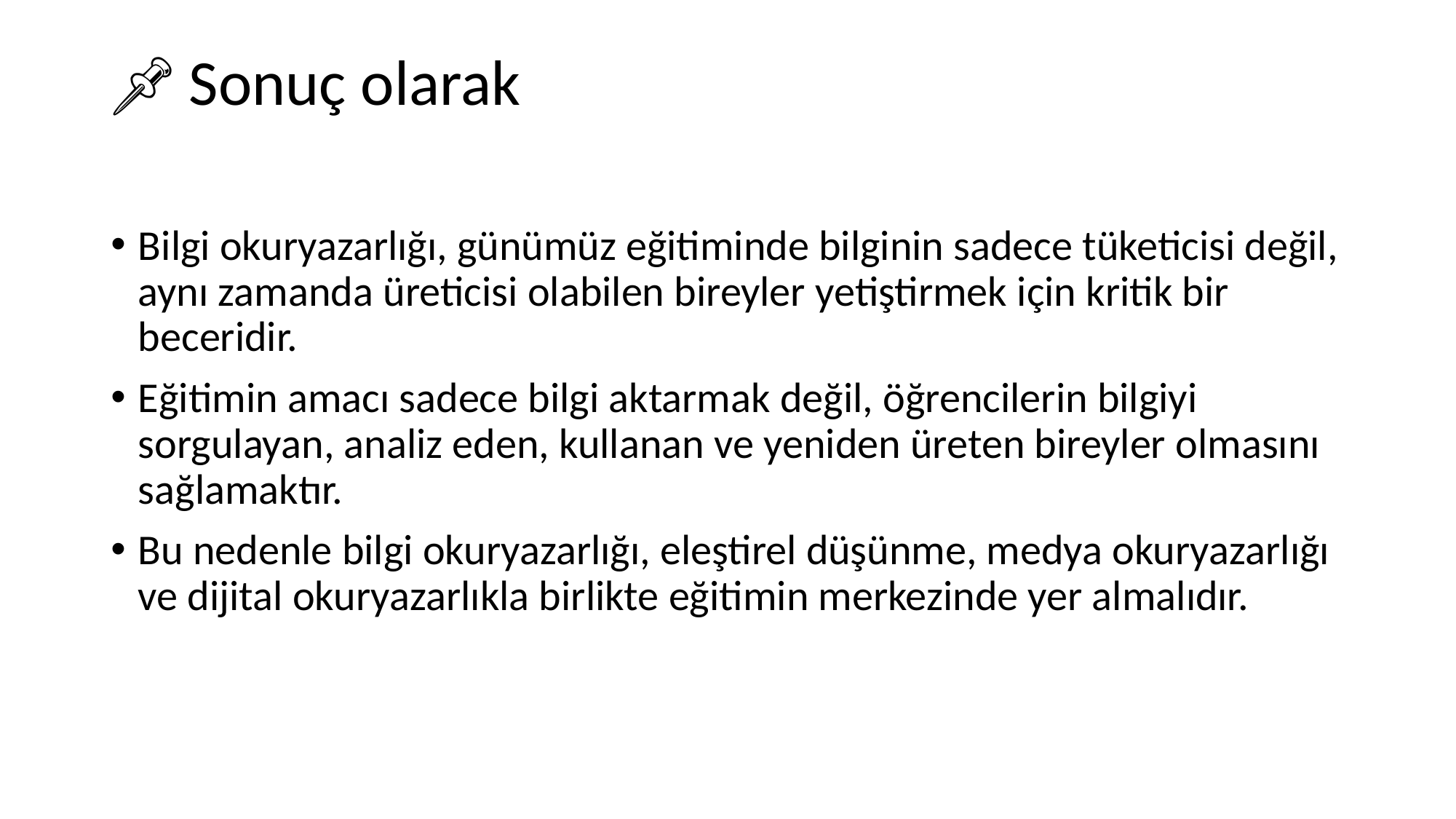

# 📌 Sonuç olarak
Bilgi okuryazarlığı, günümüz eğitiminde bilginin sadece tüketicisi değil, aynı zamanda üreticisi olabilen bireyler yetiştirmek için kritik bir beceridir.
Eğitimin amacı sadece bilgi aktarmak değil, öğrencilerin bilgiyi sorgulayan, analiz eden, kullanan ve yeniden üreten bireyler olmasını sağlamaktır.
Bu nedenle bilgi okuryazarlığı, eleştirel düşünme, medya okuryazarlığı ve dijital okuryazarlıkla birlikte eğitimin merkezinde yer almalıdır.